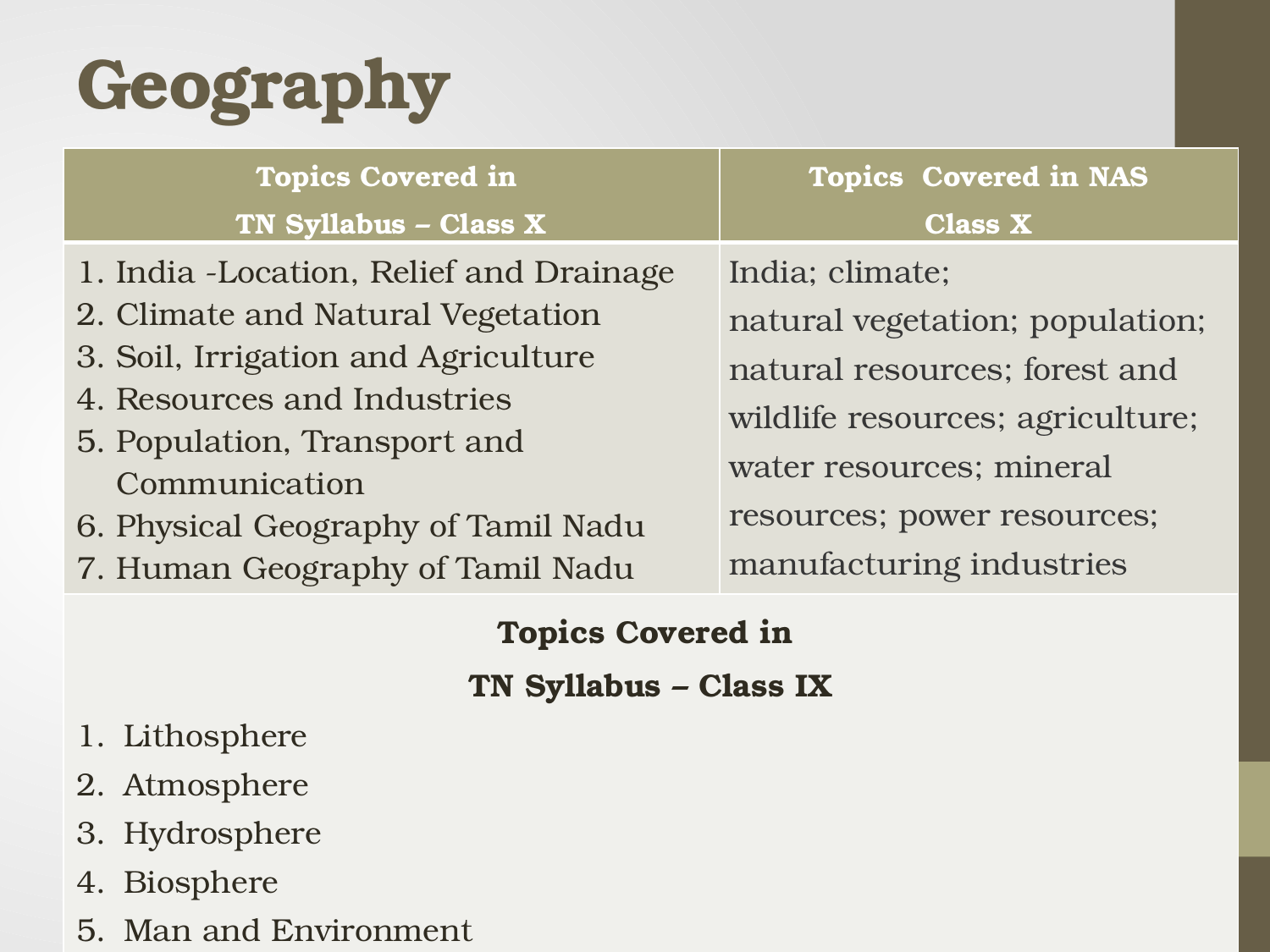

# Geography
| Topics Covered in TN Syllabus – Class X | Topics Covered in NAS Class X |
| --- | --- |
| 1. India -Location, Relief and Drainage 2. Climate and Natural Vegetation 3. Soil, Irrigation and Agriculture 4. Resources and Industries 5. Population, Transport and Communication 6. Physical Geography of Tamil Nadu 7. Human Geography of Tamil Nadu | India; climate; natural vegetation; population; natural resources; forest and wildlife resources; agriculture; water resources; mineral resources; power resources; manufacturing industries |
| Topics Covered in TN Syllabus – Class IX Lithosphere Atmosphere Hydrosphere Biosphere Man and Environment Mapping Skills |  |